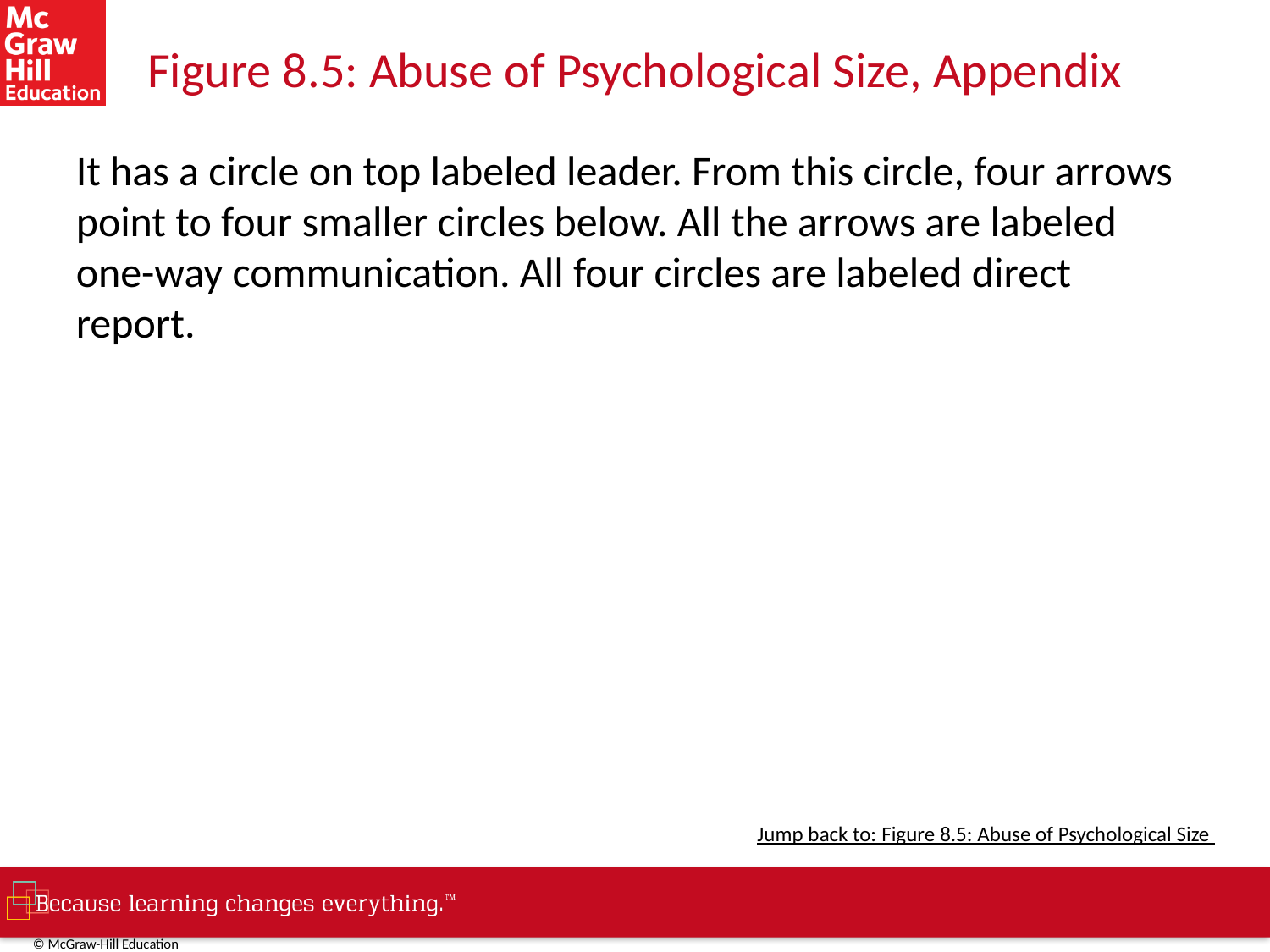

# Figure 8.5: Abuse of Psychological Size, Appendix
It has a circle on top labeled leader. From this circle, four arrows point to four smaller circles below. All the arrows are labeled one-way communication. All four circles are labeled direct report.
Jump back to: Figure 8.5: Abuse of Psychological Size